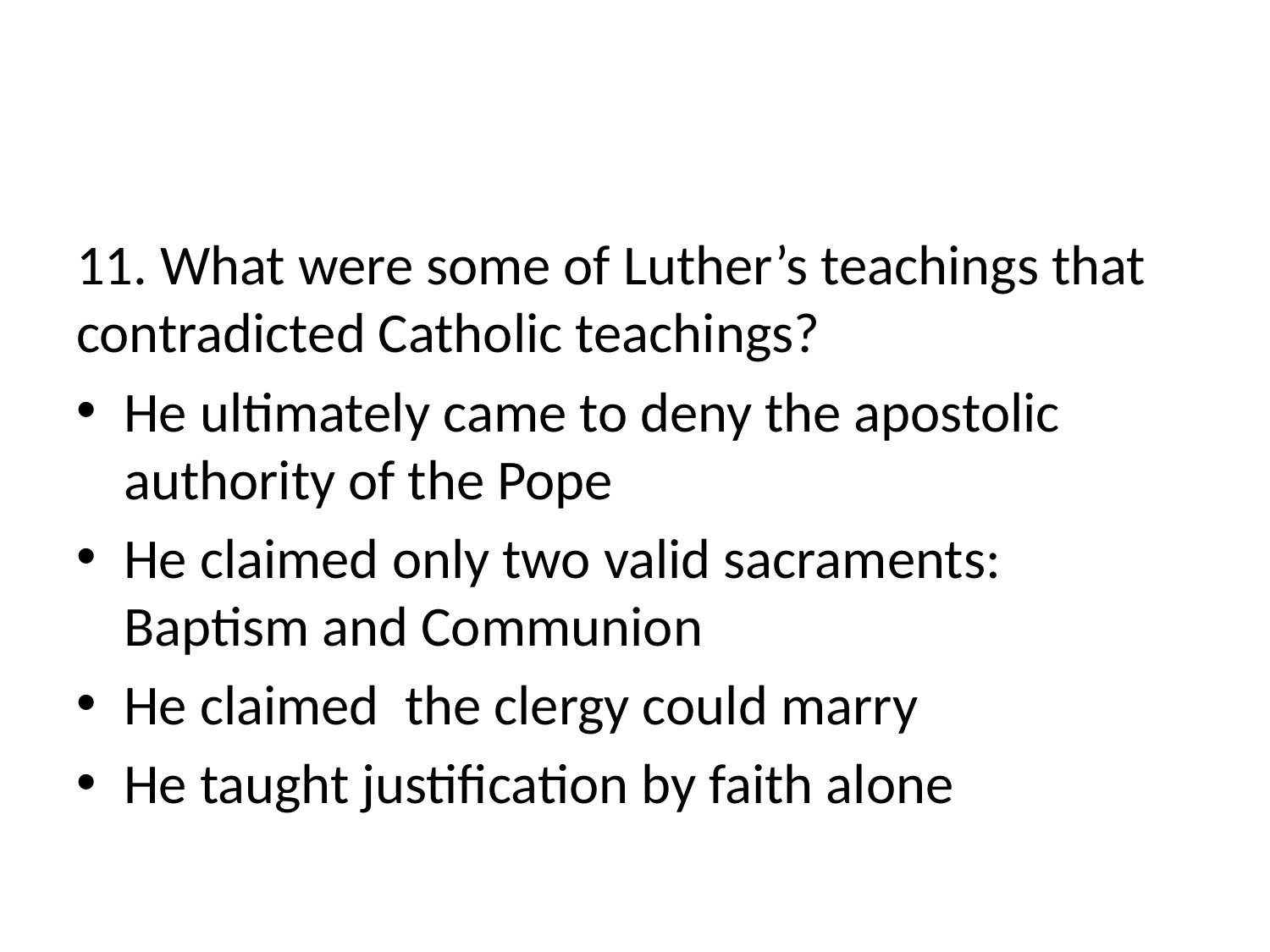

#
11. What were some of Luther’s teachings that contradicted Catholic teachings?
He ultimately came to deny the apostolic authority of the Pope
He claimed only two valid sacraments: Baptism and Communion
He claimed  the clergy could marry
He taught justification by faith alone